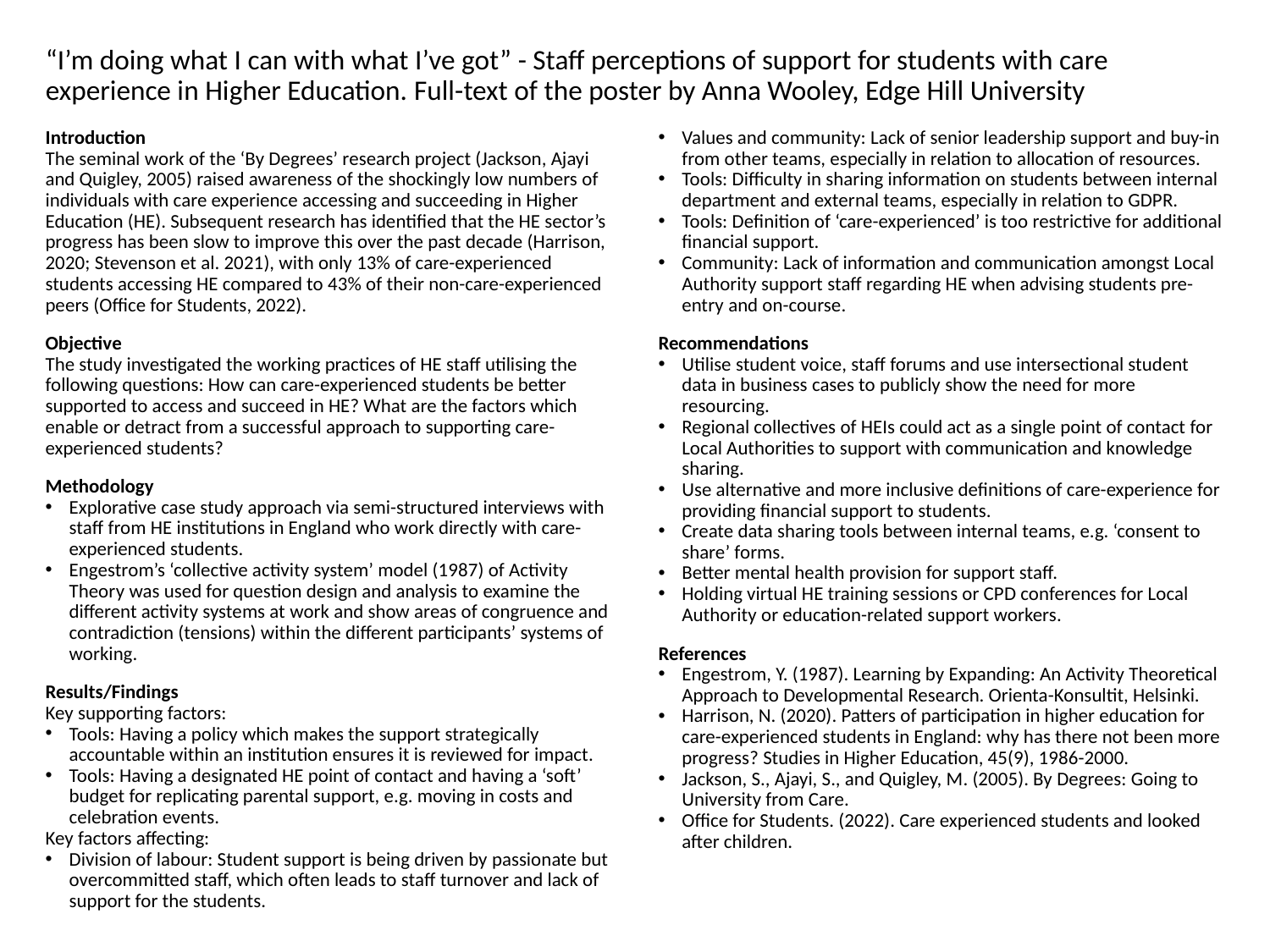

# “I’m doing what I can with what I’ve got” - Staff perceptions of support for students with care experience in Higher Education. Full-text of the poster by Anna Wooley, Edge Hill University
Introduction
The seminal work of the ‘By Degrees’ research project (Jackson, Ajayi and Quigley, 2005) raised awareness of the shockingly low numbers of individuals with care experience accessing and succeeding in Higher Education (HE). Subsequent research has identified that the HE sector’s progress has been slow to improve this over the past decade (Harrison, 2020; Stevenson et al. 2021), with only 13% of care-experienced students accessing HE compared to 43% of their non-care-experienced peers (Office for Students, 2022).
Objective
The study investigated the working practices of HE staff utilising the following questions: How can care-experienced students be better supported to access and succeed in HE? What are the factors which enable or detract from a successful approach to supporting care-experienced students?
Methodology
Explorative case study approach via semi-structured interviews with staff from HE institutions in England who work directly with care-experienced students.
Engestrom’s ‘collective activity system’ model (1987) of Activity Theory was used for question design and analysis to examine the different activity systems at work and show areas of congruence and contradiction (tensions) within the different participants’ systems of working.
Results/Findings
Key supporting factors:
Tools: Having a policy which makes the support strategically accountable within an institution ensures it is reviewed for impact.
Tools: Having a designated HE point of contact and having a ‘soft’ budget for replicating parental support, e.g. moving in costs and celebration events.
Key factors affecting:
Division of labour: Student support is being driven by passionate but overcommitted staff, which often leads to staff turnover and lack of support for the students.
Values and community: Lack of senior leadership support and buy-in from other teams, especially in relation to allocation of resources.
Tools: Difficulty in sharing information on students between internal department and external teams, especially in relation to GDPR.
Tools: Definition of ‘care-experienced’ is too restrictive for additional financial support.
Community: Lack of information and communication amongst Local Authority support staff regarding HE when advising students pre-entry and on-course.
Recommendations
Utilise student voice, staff forums and use intersectional student data in business cases to publicly show the need for more resourcing.
Regional collectives of HEIs could act as a single point of contact for Local Authorities to support with communication and knowledge sharing.
Use alternative and more inclusive definitions of care-experience for providing financial support to students.
Create data sharing tools between internal teams, e.g. ‘consent to share’ forms.
Better mental health provision for support staff.
Holding virtual HE training sessions or CPD conferences for Local Authority or education-related support workers.
References
Engestrom, Y. (1987). Learning by Expanding: An Activity Theoretical Approach to Developmental Research. Orienta-Konsultit, Helsinki.
Harrison, N. (2020). Patters of participation in higher education for care-experienced students in England: why has there not been more progress? Studies in Higher Education, 45(9), 1986-2000.
Jackson, S., Ajayi, S., and Quigley, M. (2005). By Degrees: Going to University from Care.
Office for Students. (2022). Care experienced students and looked after children.